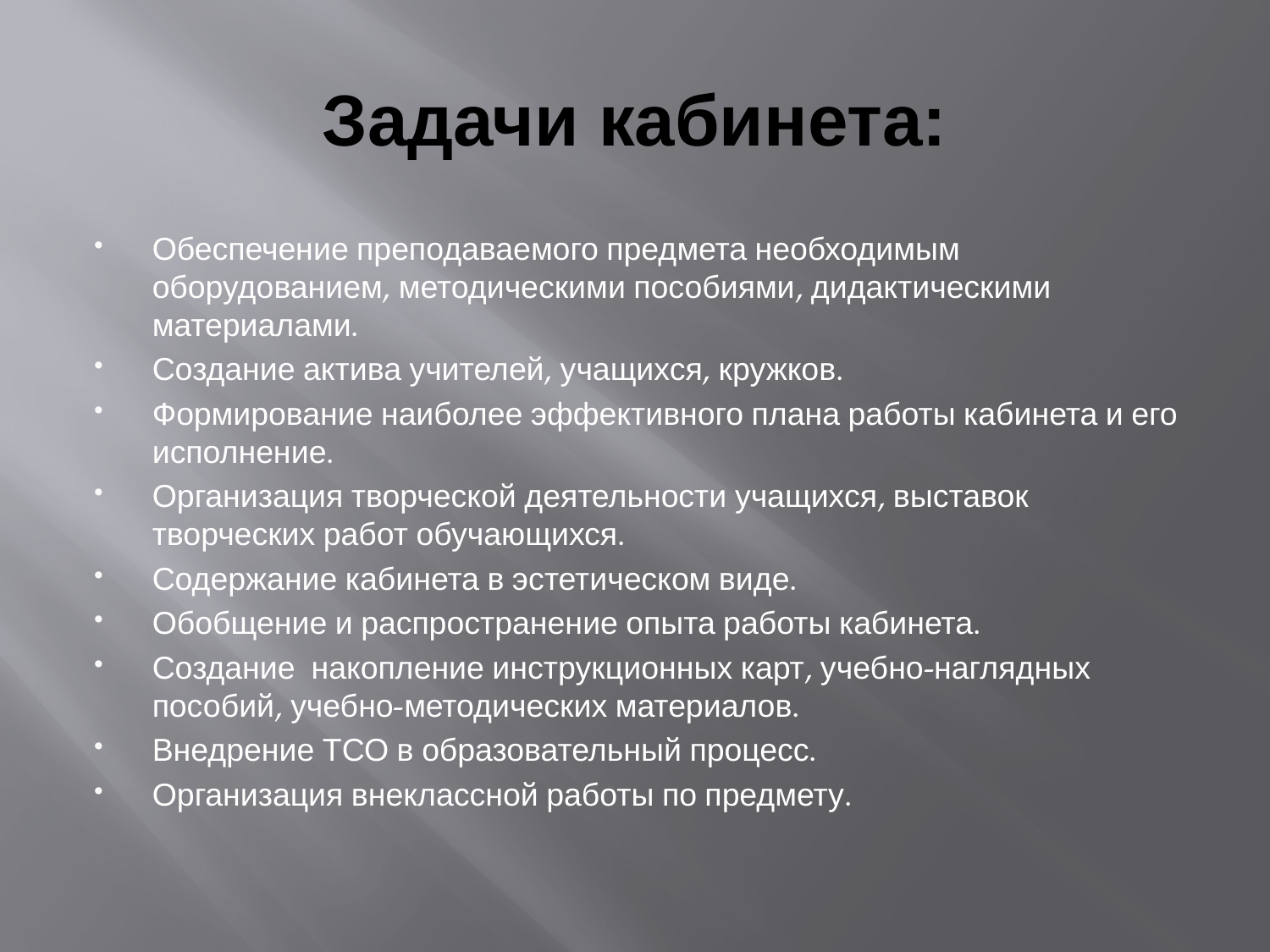

# Задачи кабинета:
Обеспечение преподаваемого предмета необходимым оборудованием, методическими пособиями, дидактическими материалами.
Создание актива учителей, учащихся, кружков.
Формирование наиболее эффективного плана работы кабинета и его исполнение.
Организация творческой деятельности учащихся, выставок творческих работ обучающихся.
Содержание кабинета в эстетическом виде.
Обобщение и распространение опыта работы кабинета.
Создание  накопление инструкционных карт, учебно-наглядных пособий, учебно-методических материалов.
Внедрение ТСО в образовательный процесс.
Организация внеклассной работы по предмету.